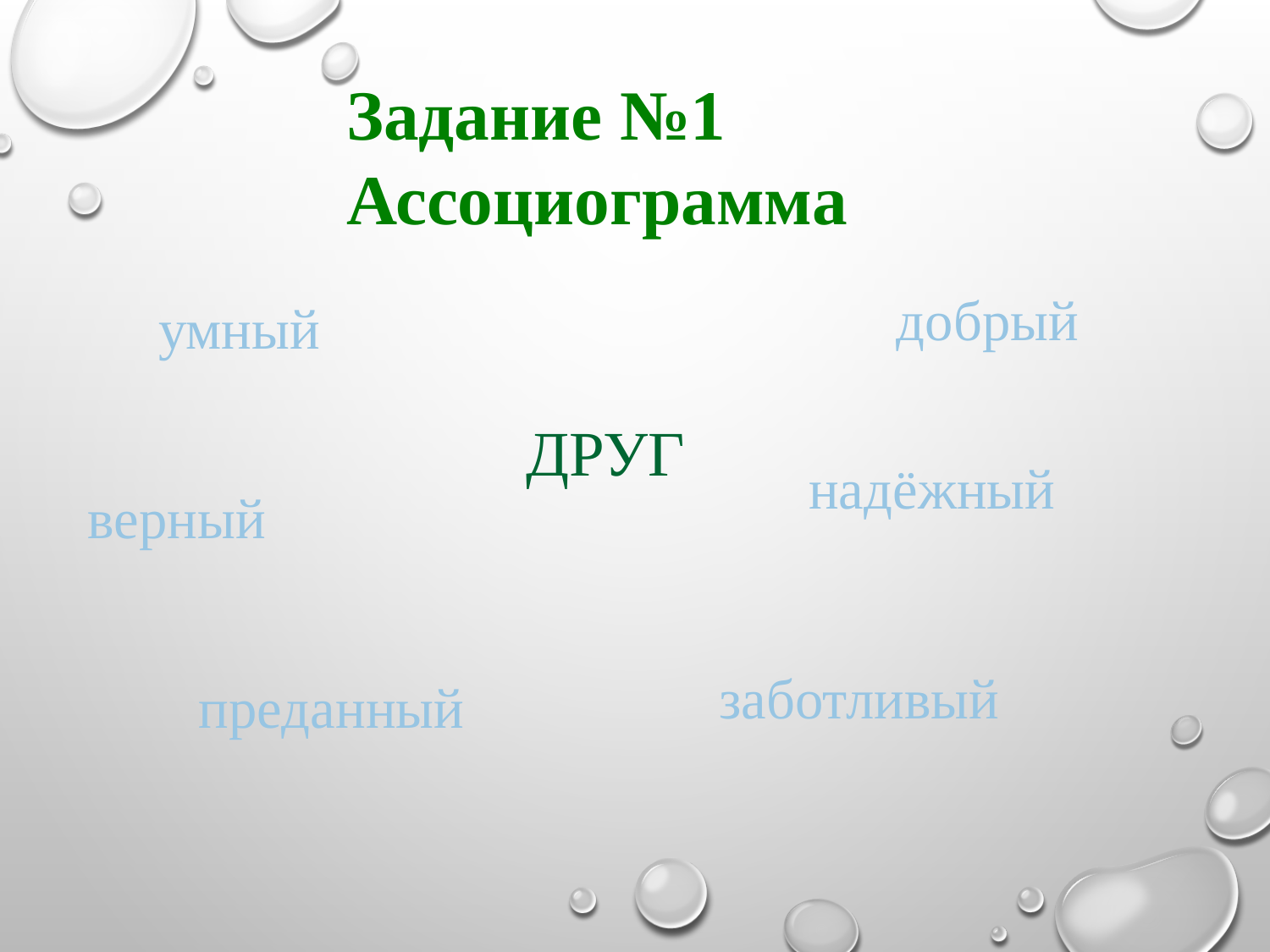

Задание №1
Ассоциограмма
добрый
умный
ДРУГ
надёжный
верный

заботливый
преданный